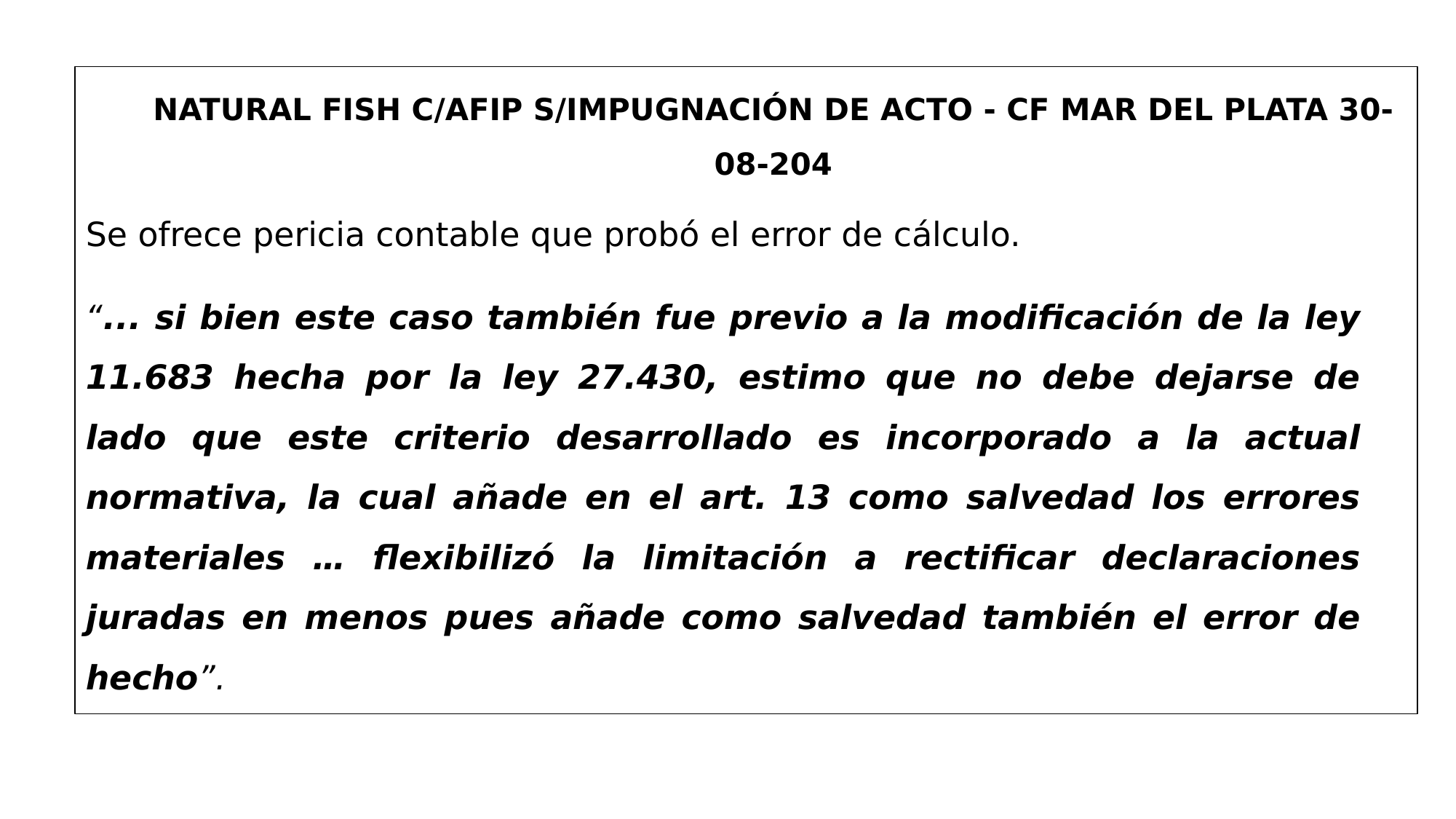

NATURAL FISH C/AFIP S/IMPUGNACIÓN DE ACTO - CF MAR DEL PLATA 30-08-204
Se ofrece pericia contable que probó el error de cálculo.
“... si bien este caso también fue previo a la modificación de la ley 11.683 hecha por la ley 27.430, estimo que no debe dejarse de lado que este criterio desarrollado es incorporado a la actual normativa, la cual añade en el art. 13 como salvedad los errores materiales … flexibilizó la limitación a rectificar declaraciones juradas en menos pues añade como salvedad también el error de hecho”.